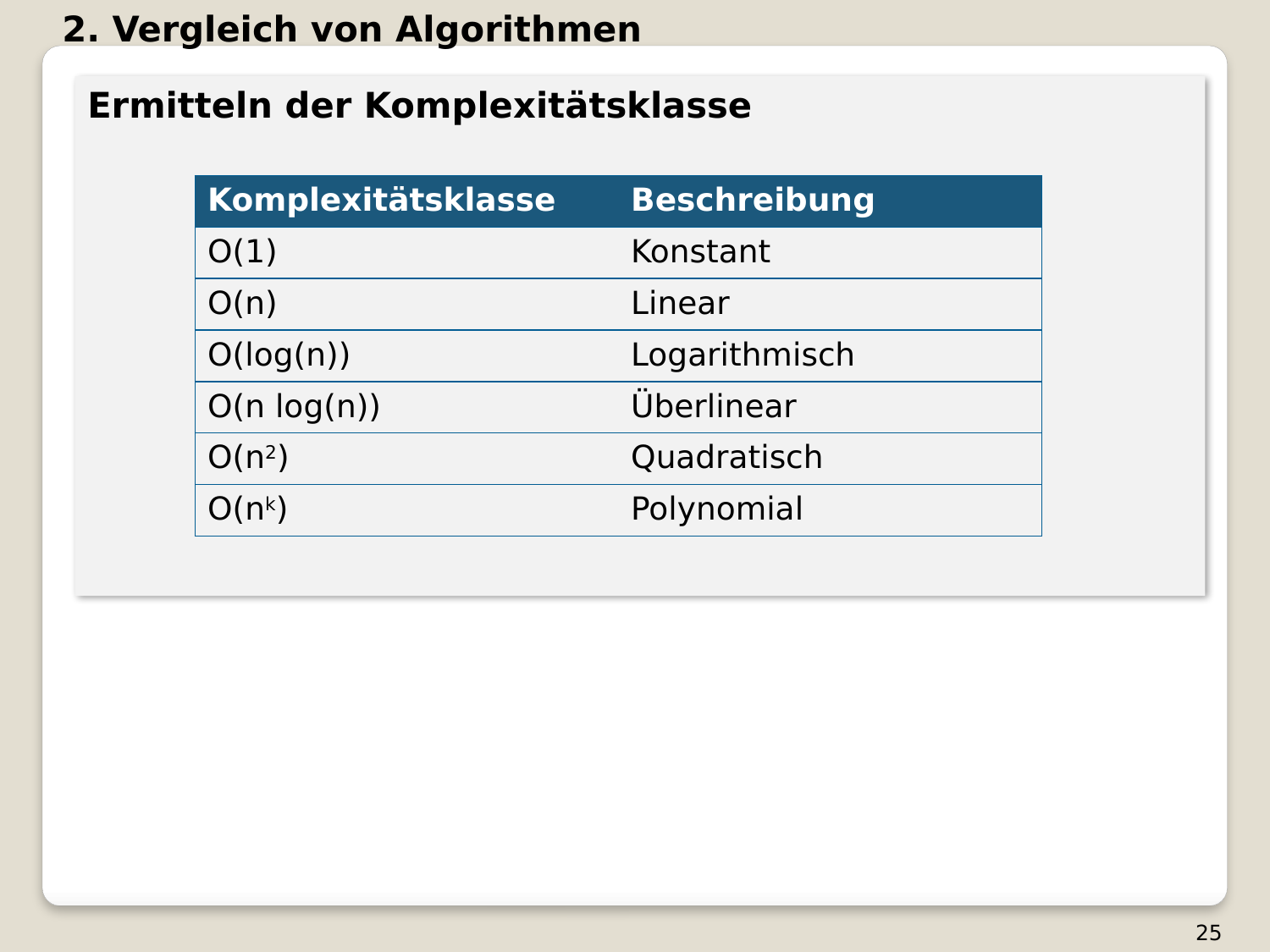

2. Vergleich von Algorithmen
Ermitteln der Komplexitätsklasse

| Komplexitätsklasse | Beschreibung |
| --- | --- |
| O(1) | Konstant |
| O(n) | Linear |
| O(log(n)) | Logarithmisch |
| O(n log(n)) | Überlinear |
| O(n2) | Quadratisch |
| O(nk) | Polynomial |